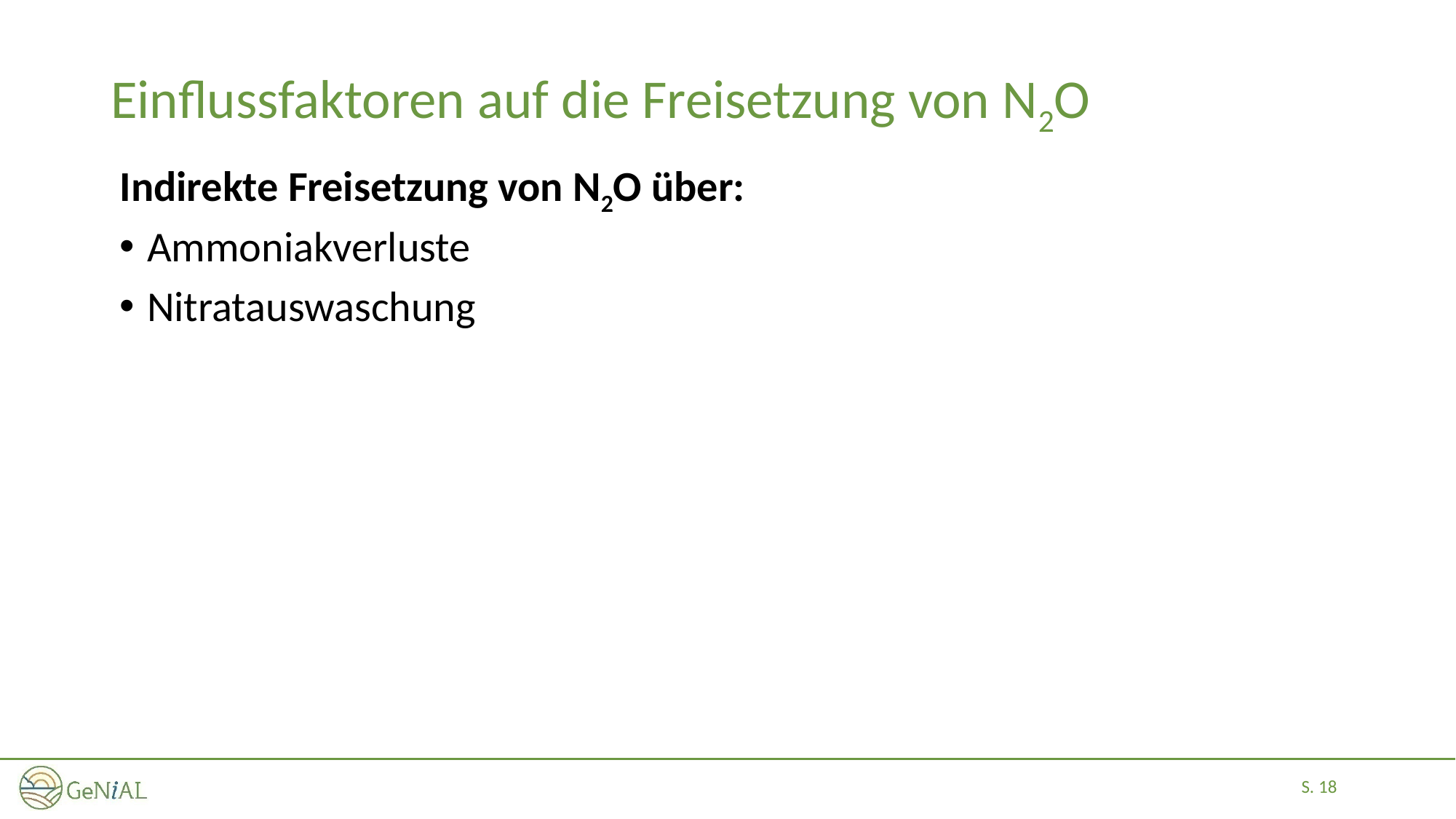

# Einflussfaktoren auf die Freisetzung von N2O
Indirekte Freisetzung von N2O über:
Ammoniakverluste
Nitratauswaschung